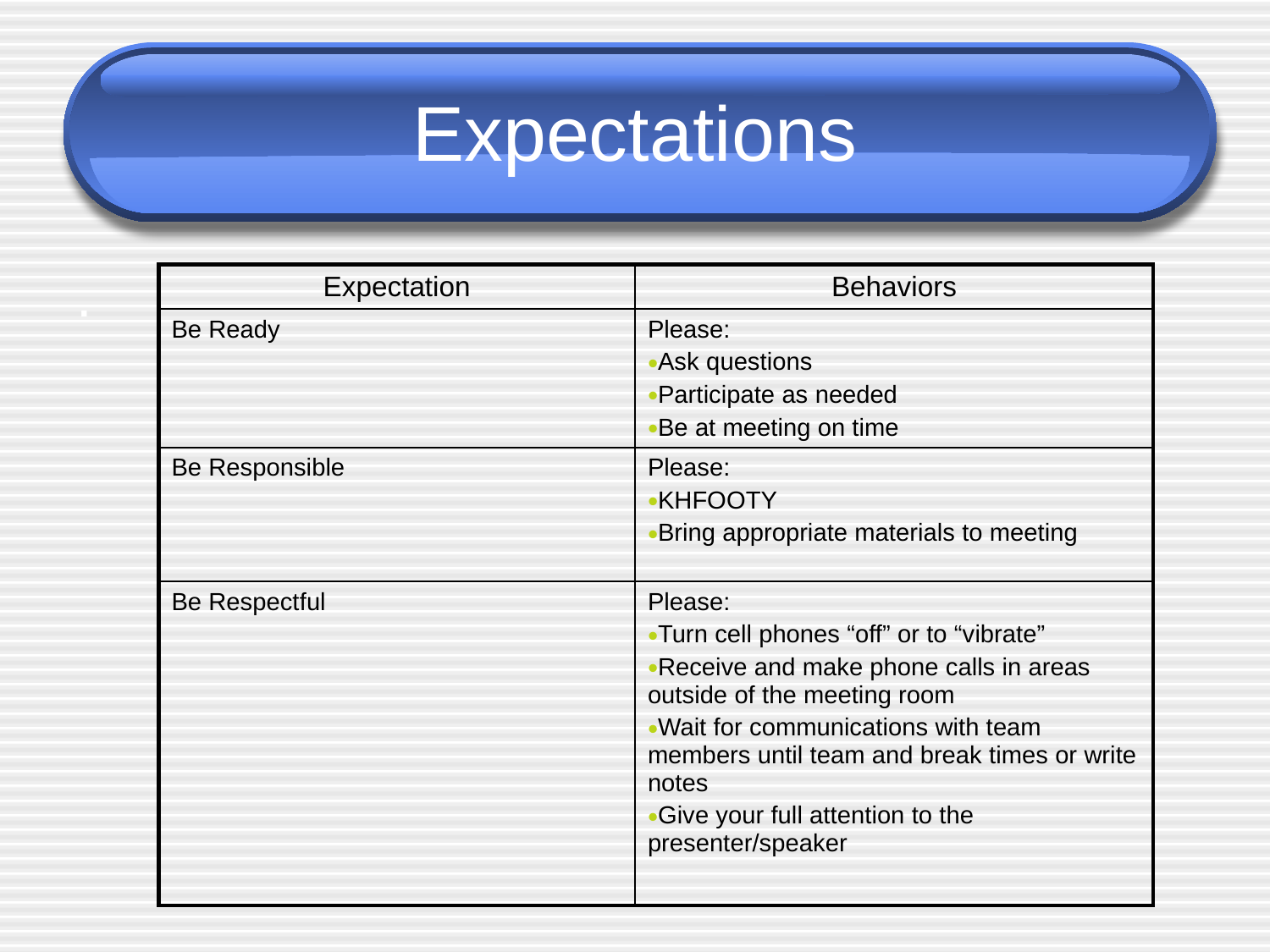

# Expectations
.
| Expectation | Behaviors |
| --- | --- |
| Be Ready | Please: Ask questions Participate as needed Be at meeting on time |
| Be Responsible | Please: KHFOOTY Bring appropriate materials to meeting |
| Be Respectful | Please: Turn cell phones “off” or to “vibrate” Receive and make phone calls in areas outside of the meeting room Wait for communications with team members until team and break times or write notes Give your full attention to the presenter/speaker |